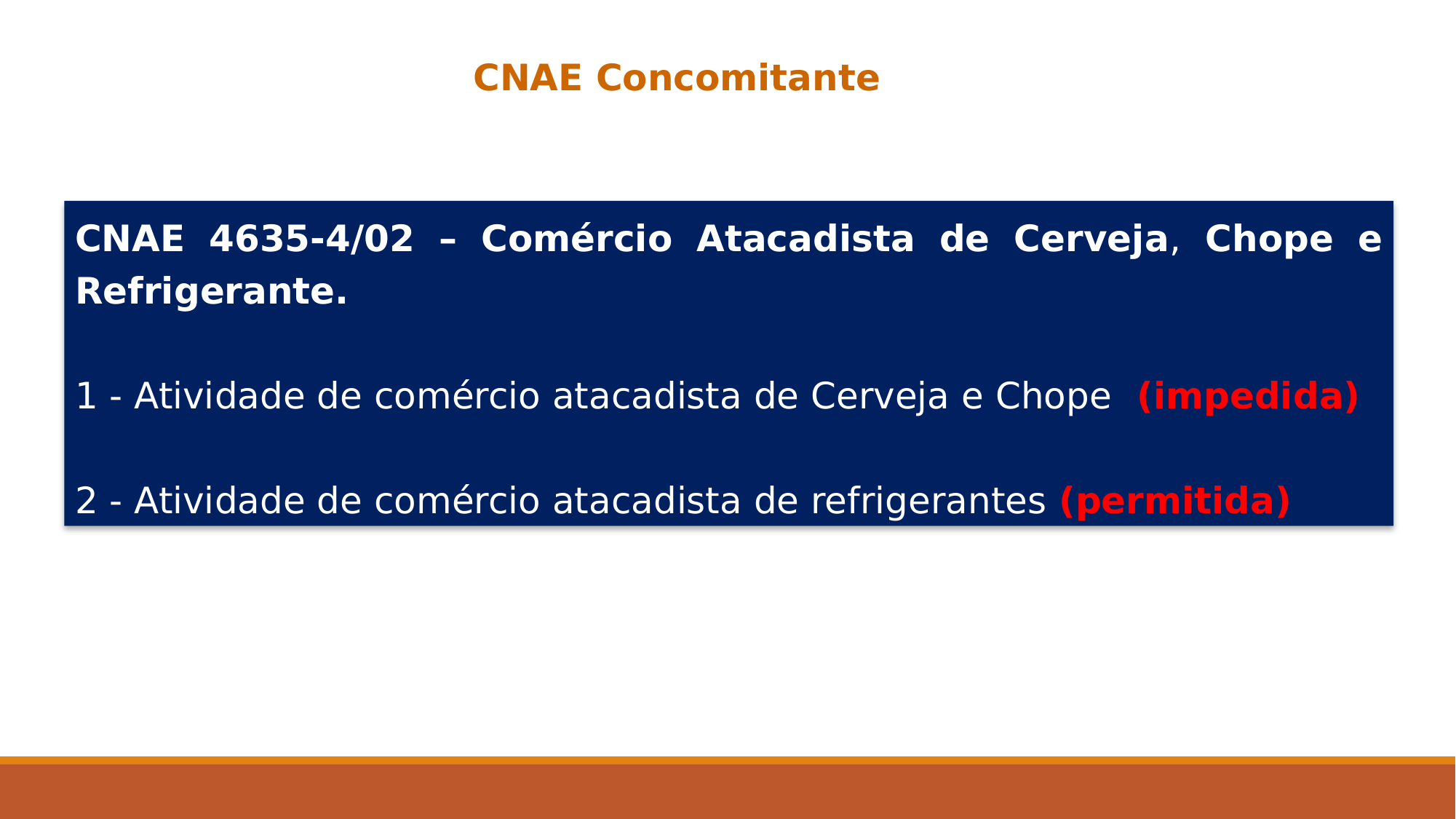

CNAE Concomitante
CNAE 4635-4/02 – Comércio Atacadista de Cerveja, Chope e Refrigerante.

1 - Atividade de comércio atacadista de Cerveja e Chope  (impedida)

2 - Atividade de comércio atacadista de refrigerantes (permitida)